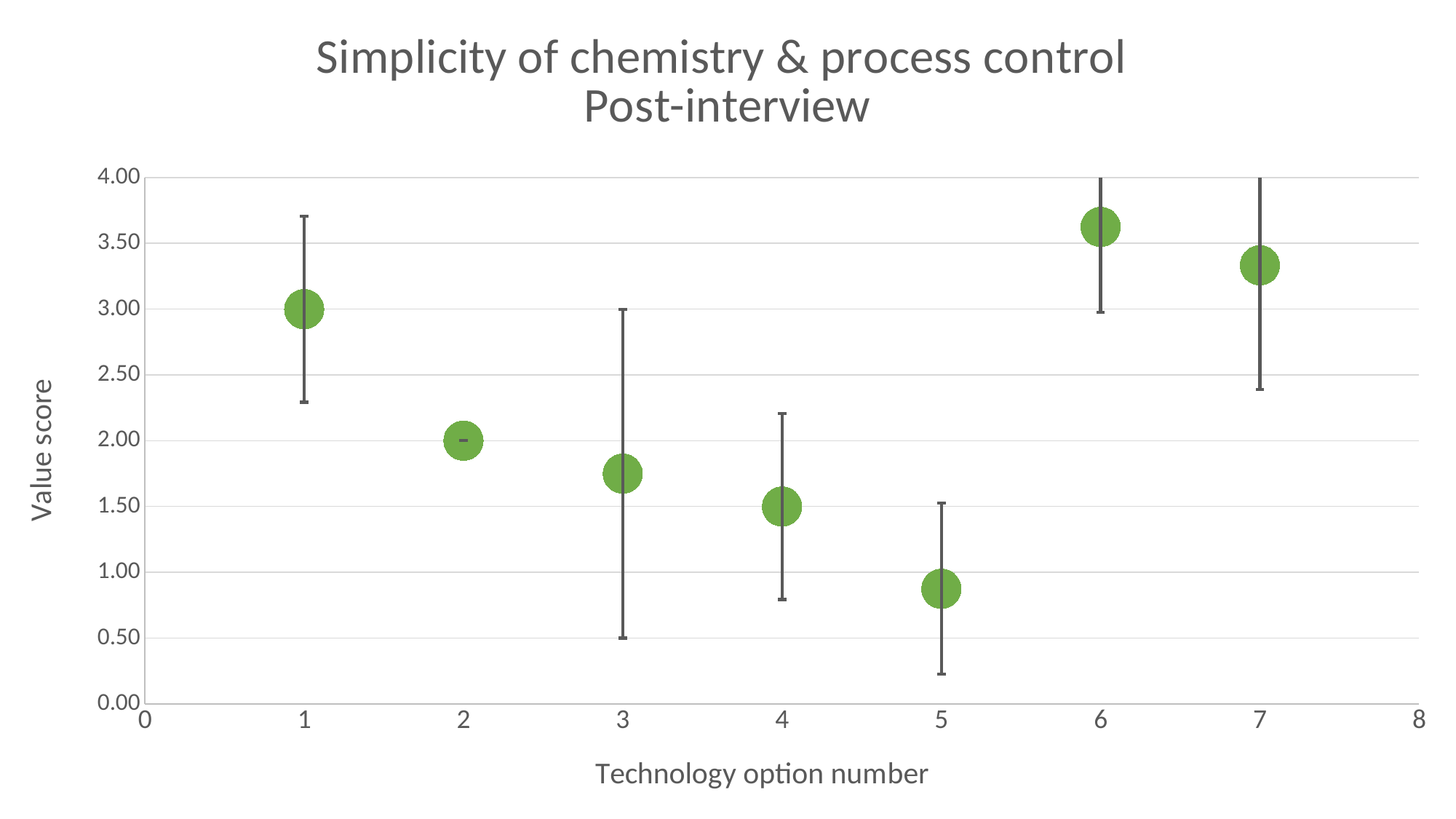

### Chart: Simplicity of chemistry & process control
Post-interview

| Category | Simplicity of chemistry & process control |
|---|---|
#